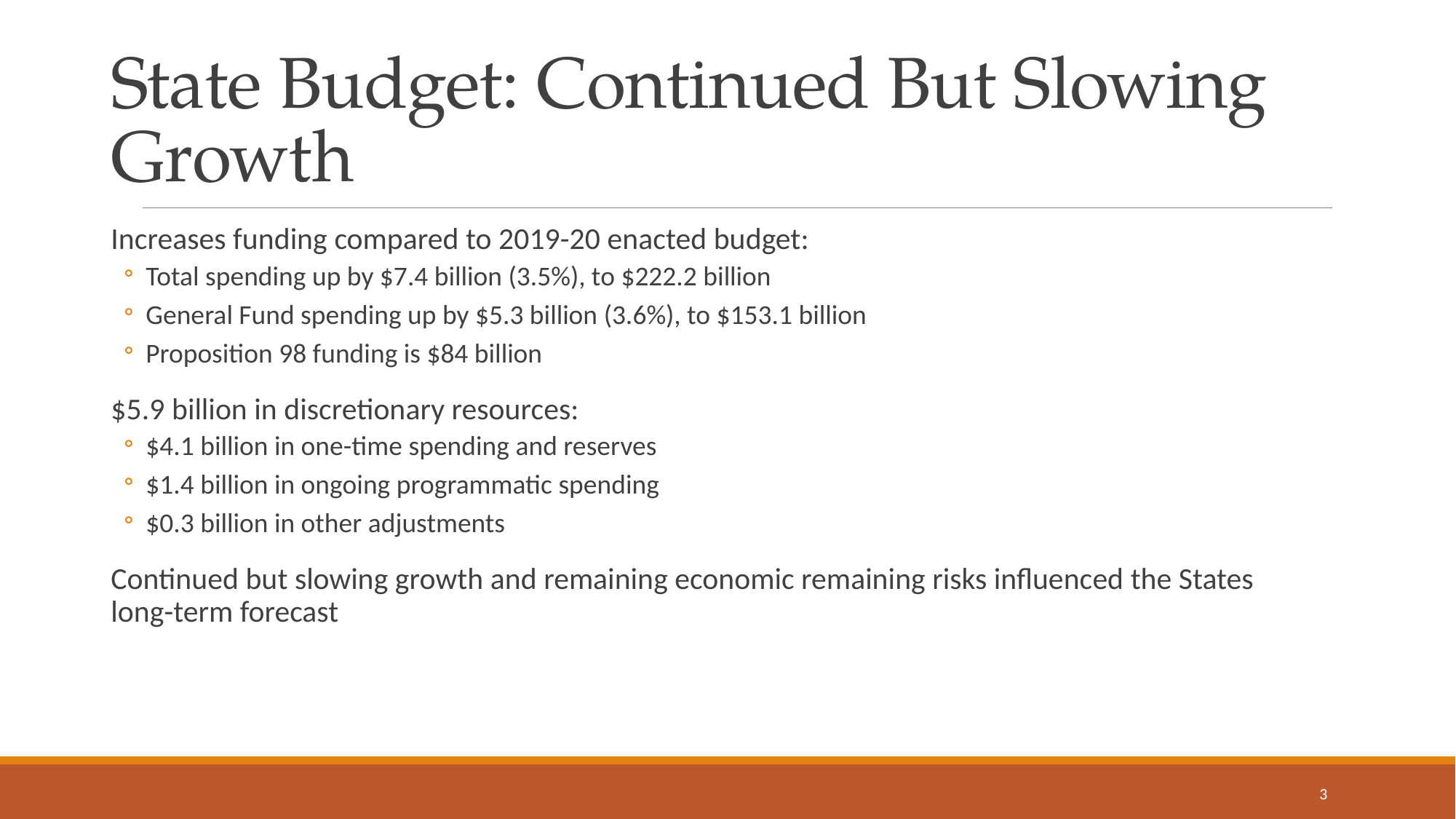

# State Budget: Continued But Slowing Growth
Increases funding compared to 2019-20 enacted budget:
Total spending up by $7.4 billion (3.5%), to $222.2 billion
General Fund spending up by $5.3 billion (3.6%), to $153.1 billion
Proposition 98 funding is $84 billion
$5.9 billion in discretionary resources:
$4.1 billion in one-time spending and reserves
$1.4 billion in ongoing programmatic spending
$0.3 billion in other adjustments
Continued but slowing growth and remaining economic remaining risks influenced the States long-term forecast
3